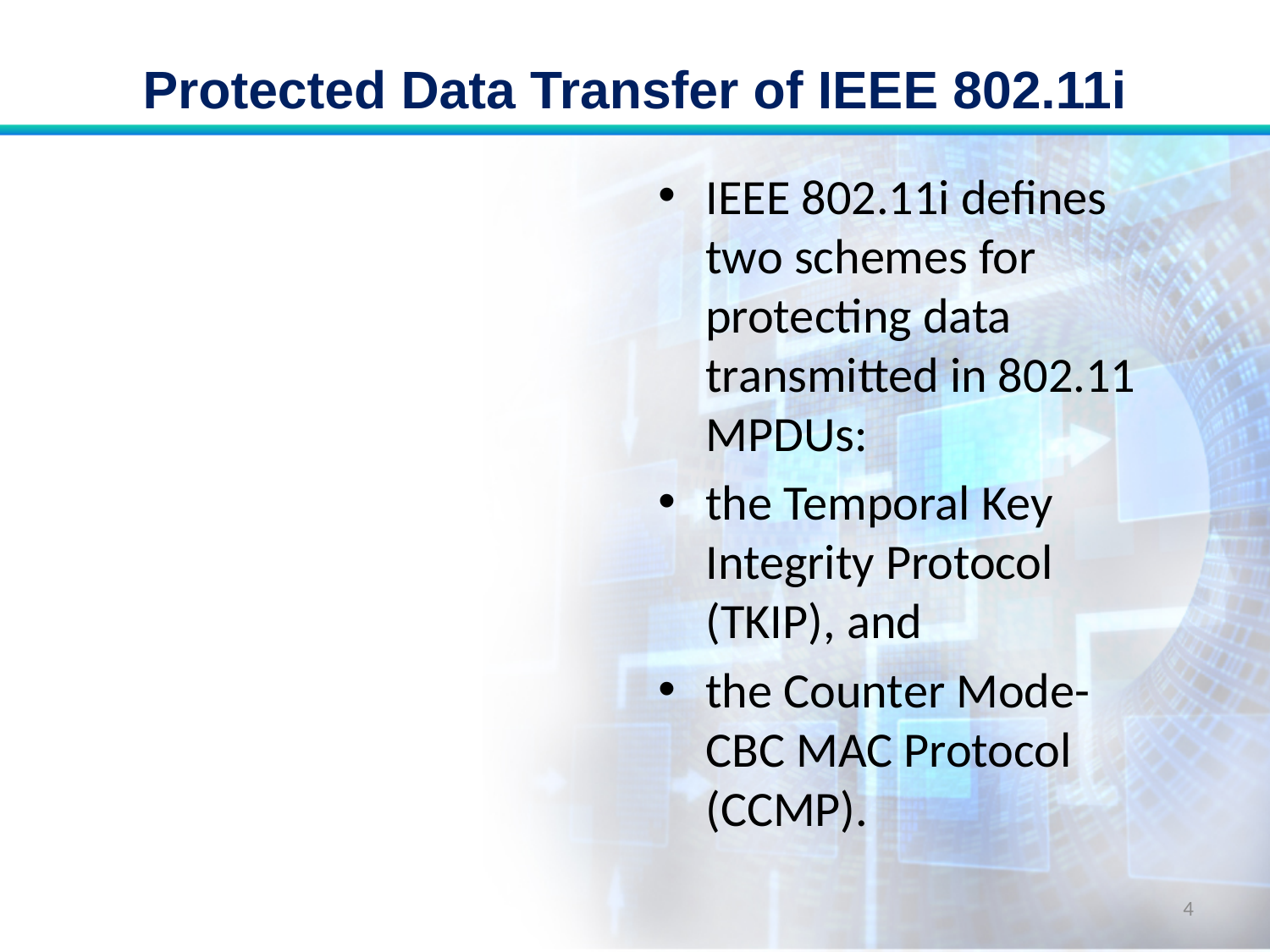

# Protected Data Transfer of IEEE 802.11i
IEEE 802.11i defines two schemes for protecting data transmitted in 802.11 MPDUs:
the Temporal Key Integrity Protocol (TKIP), and
the Counter Mode-CBC MAC Protocol (CCMP).
4